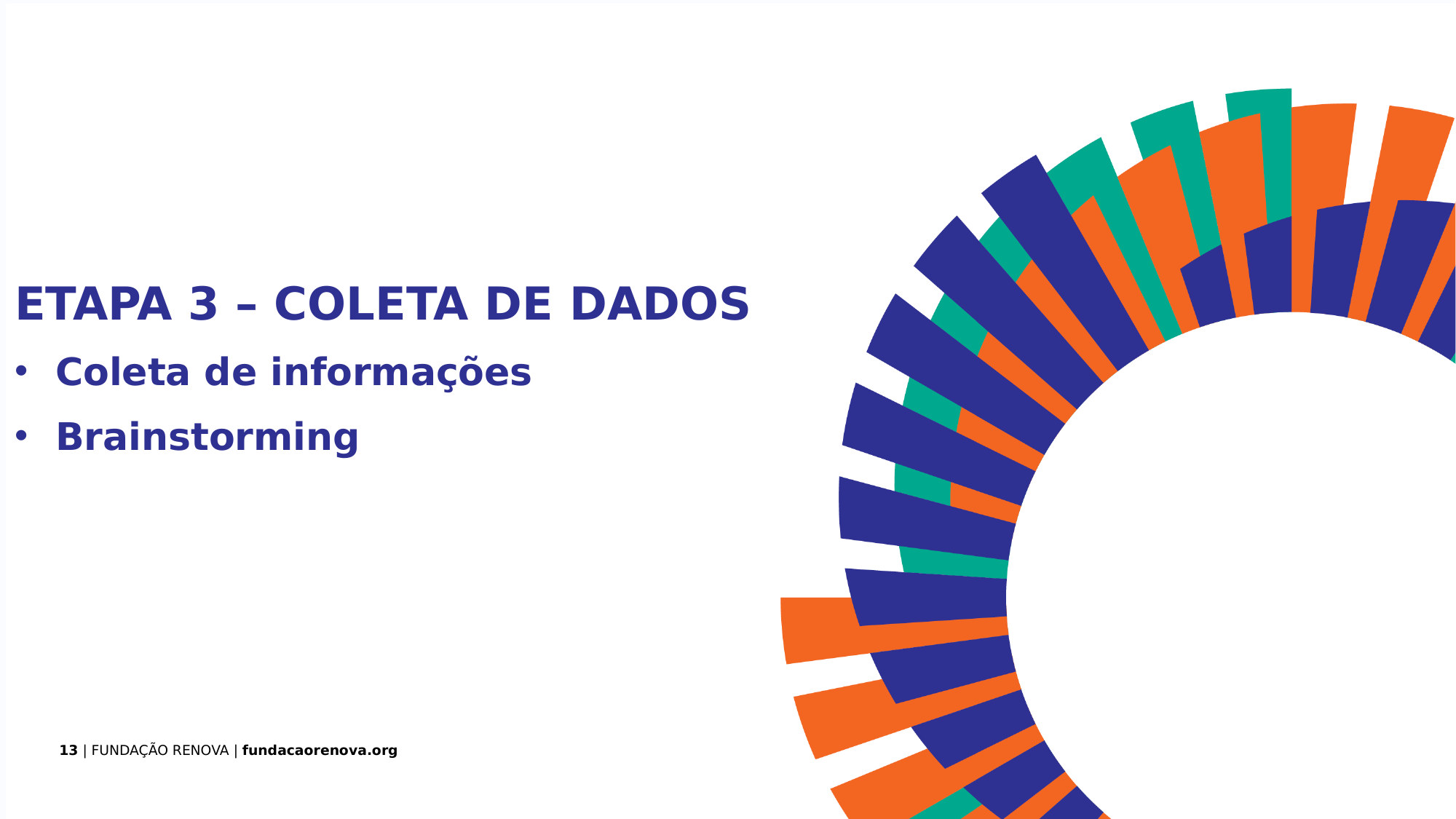

ETAPA 3 – COLETA DE DADOS
Coleta de informações
Brainstorming